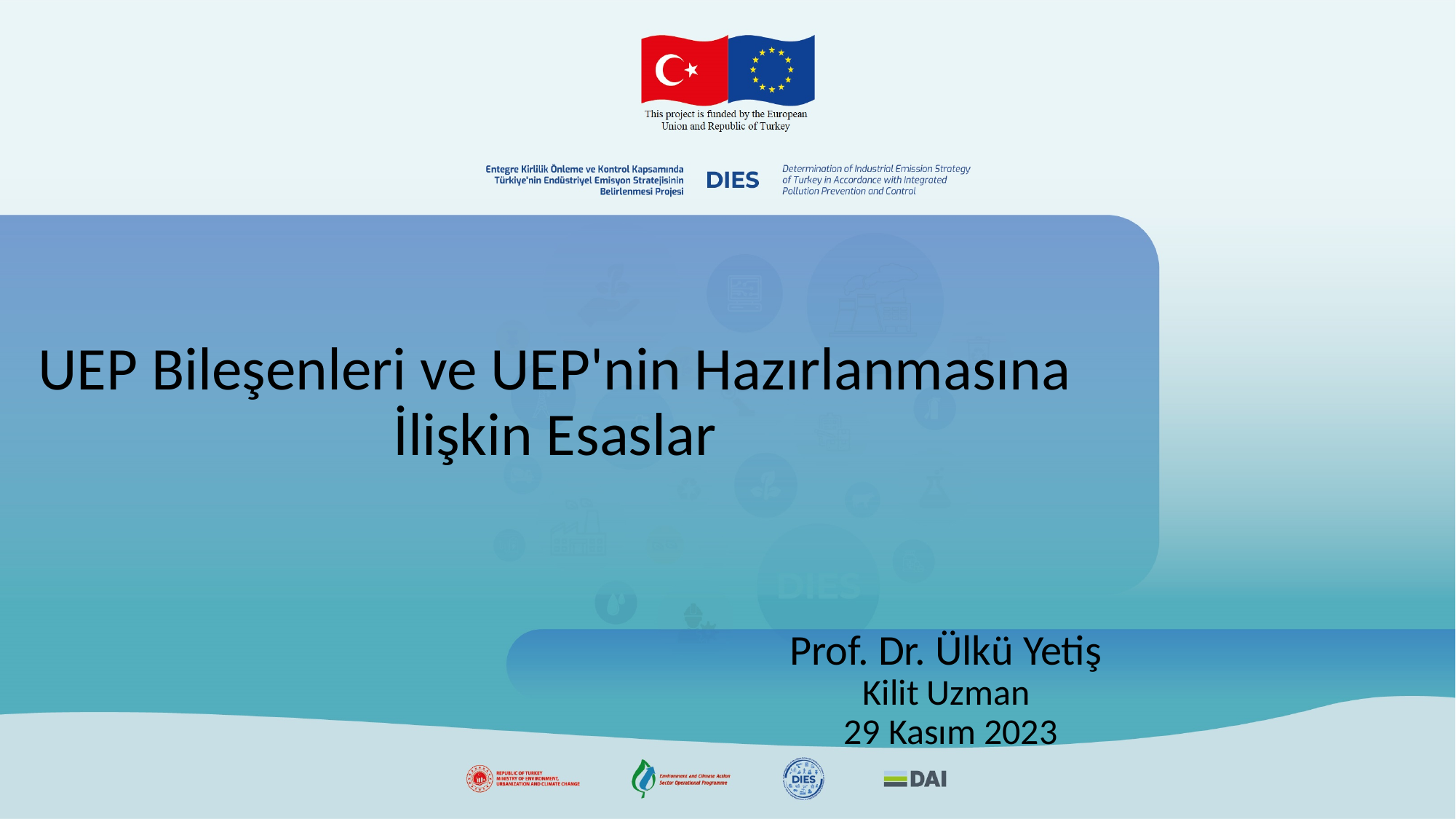

UEP Bileşenleri ve UEP'nin Hazırlanmasına İlişkin Esaslar
# Prof. Dr. Ülkü Yetiş Kilit Uzman 29 Kasım 2023